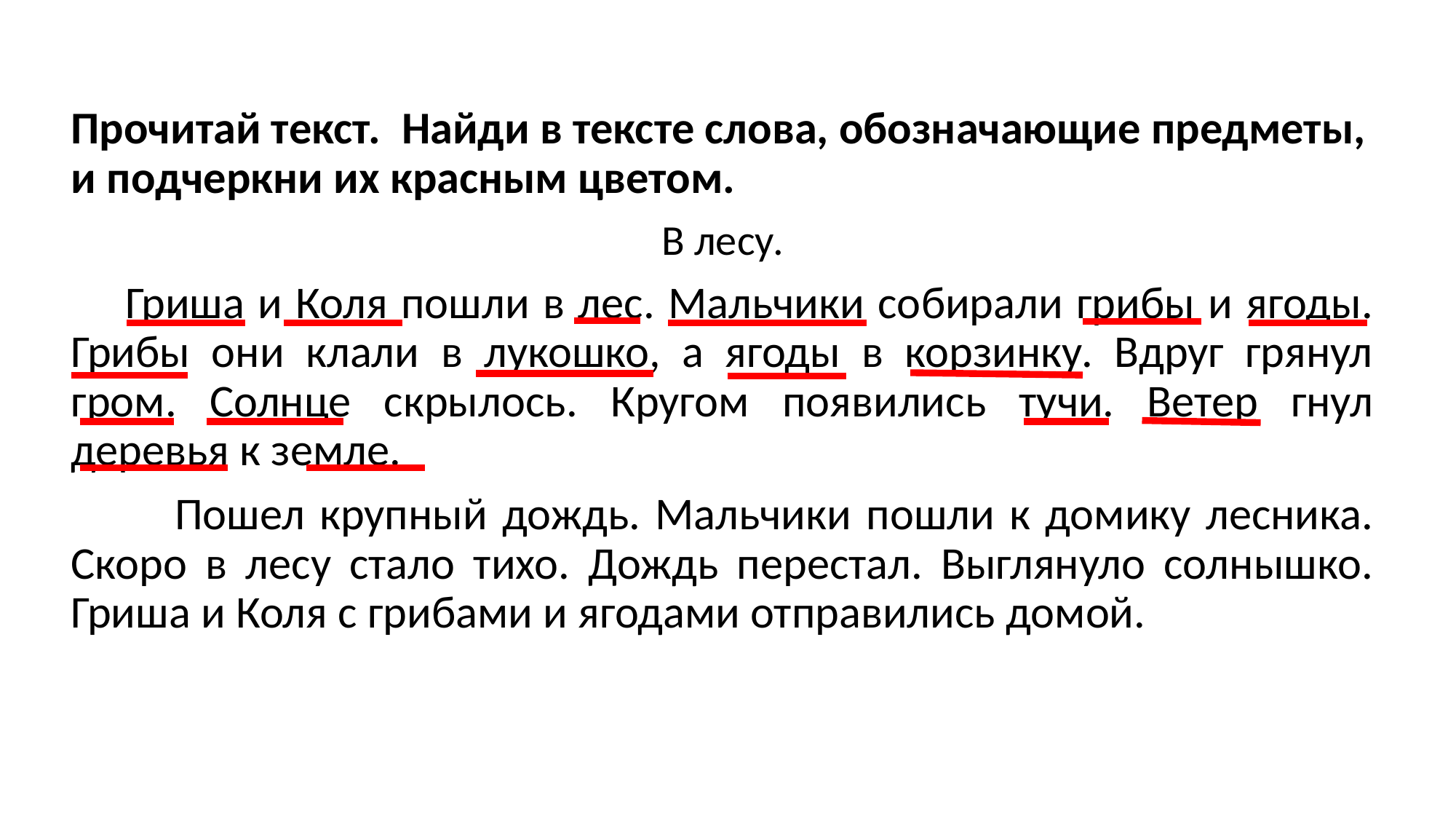

Прочитай текст.  Найди в тексте слова, обозначающие предметы, и подчеркни их красным цветом.
В лесу.
     Гриша и Коля пошли в лес. Мальчики собирали грибы и ягоды. Грибы они клали в лукошко, а ягоды в корзинку. Вдруг грянул гром. Солнце скрылось. Кругом появились тучи. Ветер гнул деревья к земле.
       Пошел крупный дождь. Мальчики пошли к домику лесника. Скоро в лесу стало тихо. Дождь перестал. Выглянуло солнышко. Гриша и Коля с грибами и ягодами отправились домой.